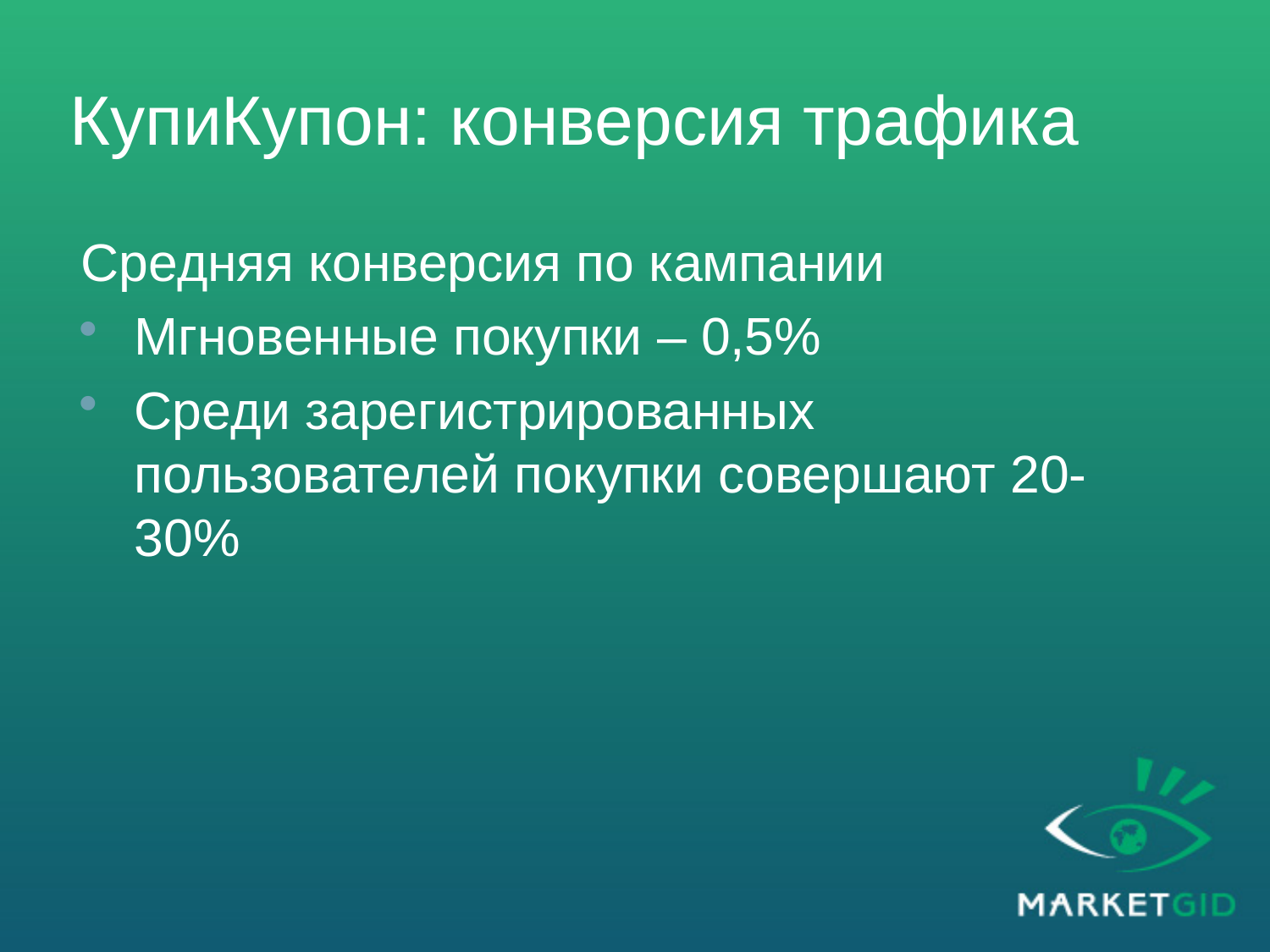

# КупиКупон: конверсия трафика
Средняя конверсия по кампании
Мгновенные покупки – 0,5%
Среди зарегистрированных пользователей покупки совершают 20-30%